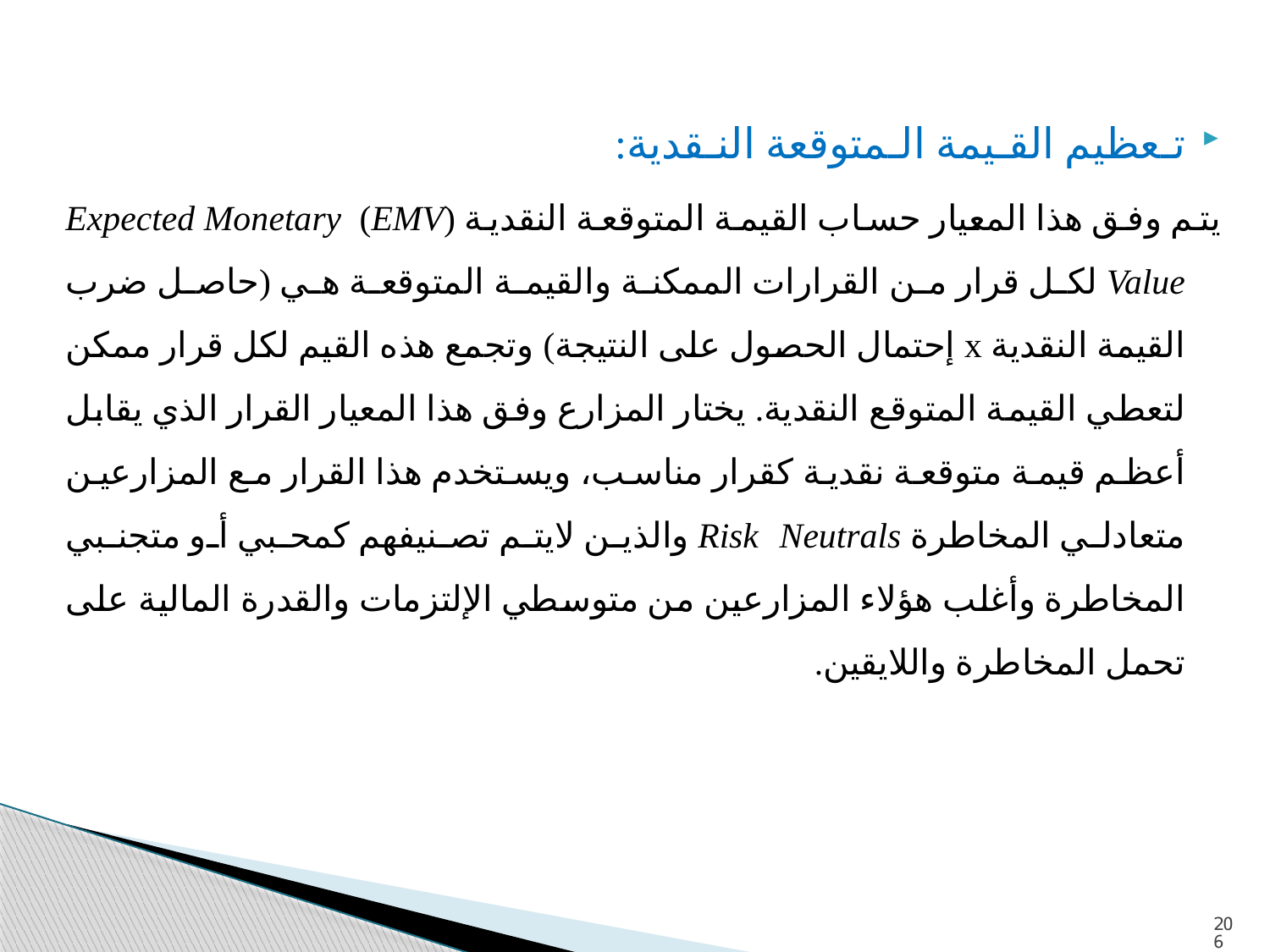

تـعظيم القـيمة الـمتوقعة النـقدية:
يتم وفق هذا المعيار حساب القيمة المتوقعة النقدية (EMV)  Expected Monetary Value لكل قرار من القرارات الممكنة والقيمة المتوقعة هي (حاصل ضرب القيمة النقدية x إحتمال الحصول على النتيجة) وتجمع هذه القيم لكل قرار ممكن لتعطي القيمة المتوقع النقدية. يختار المزارع وفق هذا المعيار القرار الذي يقابل أعظم قيمة متوقعة نقدية كقرار مناسب، ويستخدم هذا القرار مع المزارعين متعادلي المخاطرة Risk Neutrals والذين لايتم تصنيفهم كمحبي أو متجنبي المخاطرة وأغلب هؤلاء المزارعين من متوسطي الإلتزمات والقدرة المالية على تحمل المخاطرة واللايقين.
206